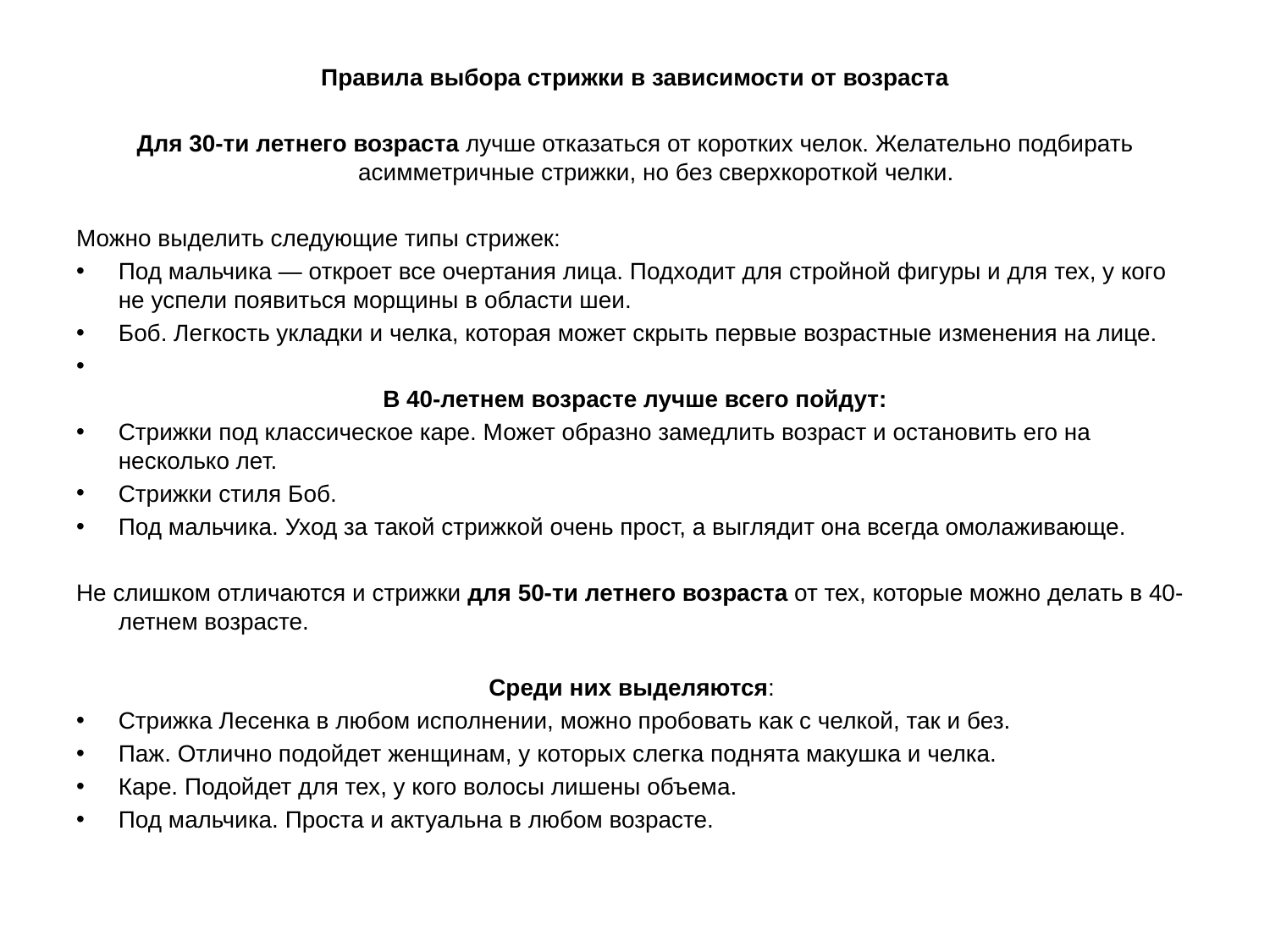

Правила выбора стрижки в зависимости от возраста

Для 30-ти летнего возраста лучше отказаться от коротких челок. Желательно подбирать асимметричные стрижки, но без сверхкороткой челки.

Можно выделить следующие типы стрижек:
Под мальчика — откроет все очертания лица. Подходит для стройной фигуры и для тех, у кого не успели появиться морщины в области шеи.
Боб. Легкость укладки и челка, которая может скрыть первые возрастные изменения на лице.

В 40-летнем возрасте лучше всего пойдут:
Стрижки под классическое каре. Может образно замедлить возраст и остановить его на несколько лет.
Стрижки стиля Боб.
Под мальчика. Уход за такой стрижкой очень прост, а выглядит она всегда омолаживающе.

Не слишком отличаются и стрижки для 50-ти летнего возраста от тех, которые можно делать в 40-летнем возрасте.

Среди них выделяются:
Стрижка Лесенка в любом исполнении, можно пробовать как с челкой, так и без.
Паж. Отлично подойдет женщинам, у которых слегка поднята макушка и челка.
Каре. Подойдет для тех, у кого волосы лишены объема.
Под мальчика. Проста и актуальна в любом возрасте.